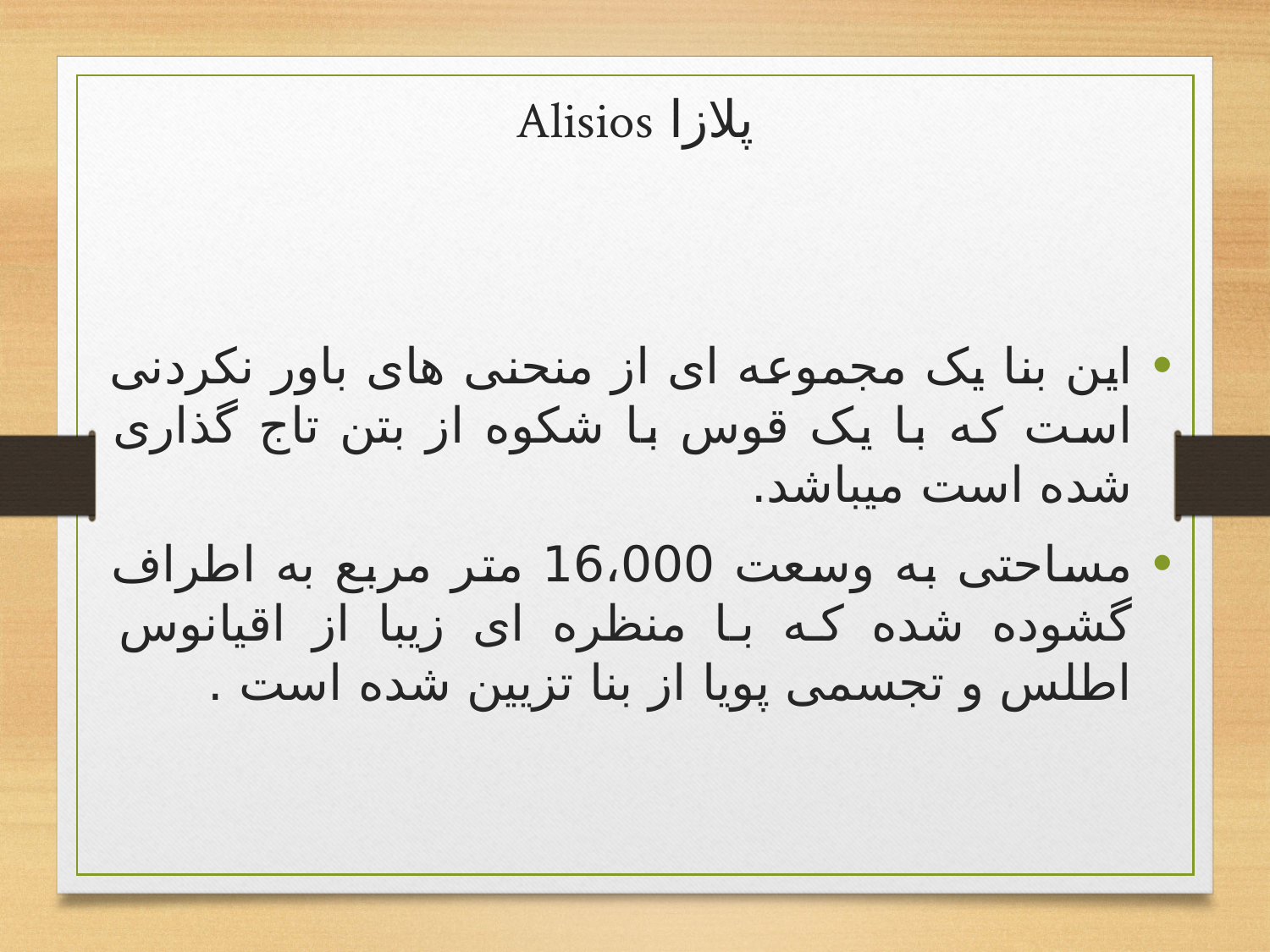

# پلازا Alisios

این بنا یک مجموعه ای از منحنی های باور نکردنی است که با یک قوس با شکوه از بتن تاج گذاری شده است میباشد.
مساحتی به وسعت 16،000 متر مربع به اطراف گشوده شده که با منظره ای زیبا از اقیانوس اطلس و تجسمی پویا از بنا تزیین شده است .